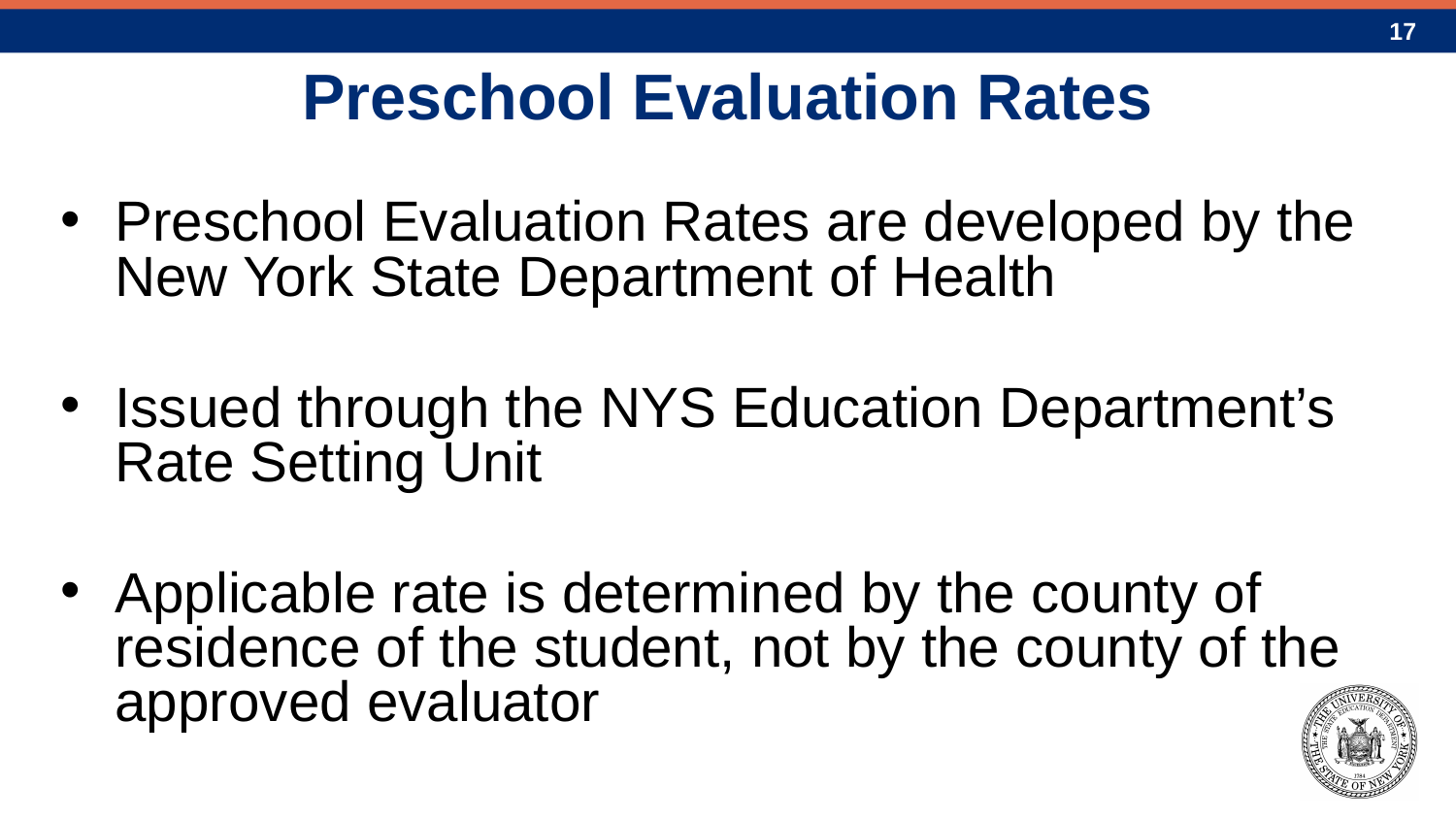

# Preschool Evaluation Rates
Preschool Evaluation Rates are developed by the New York State Department of Health

Issued through the NYS Education Department’s Rate Setting Unit

Applicable rate is determined by the county of residence of the student, not by the county of the approved evaluator
17